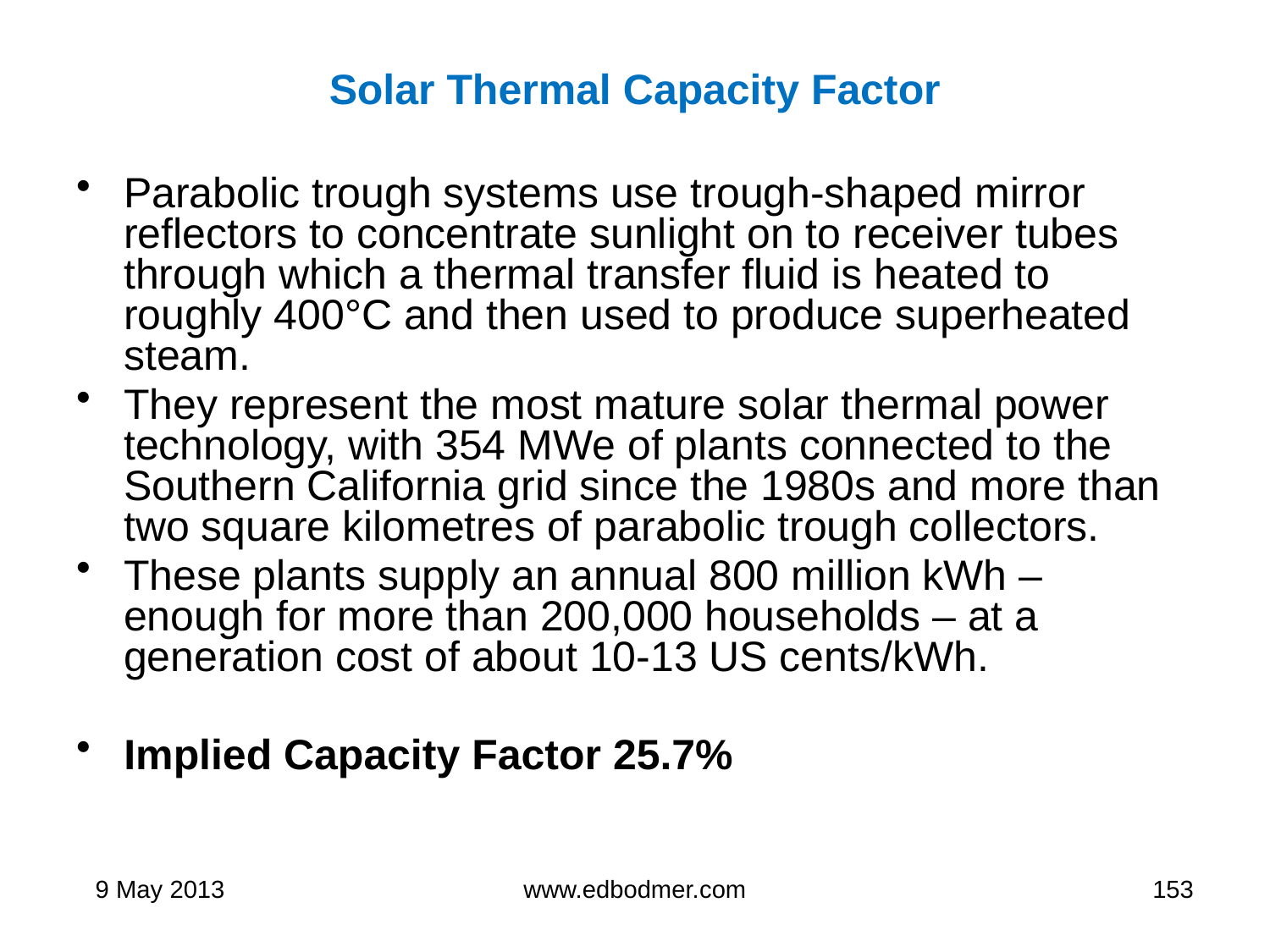

# Solar Thermal Capacity Factor
Parabolic trough systems use trough-shaped mirror reflectors to concentrate sunlight on to receiver tubes through which a thermal transfer fluid is heated to roughly 400°C and then used to produce superheated steam.
They represent the most mature solar thermal power technology, with 354 MWe of plants connected to the Southern California grid since the 1980s and more than two square kilometres of parabolic trough collectors.
These plants supply an annual 800 million kWh – enough for more than 200,000 households – at a generation cost of about 10-13 US cents/kWh.

Implied Capacity Factor 25.7%
9 May 2013
www.edbodmer.com
153